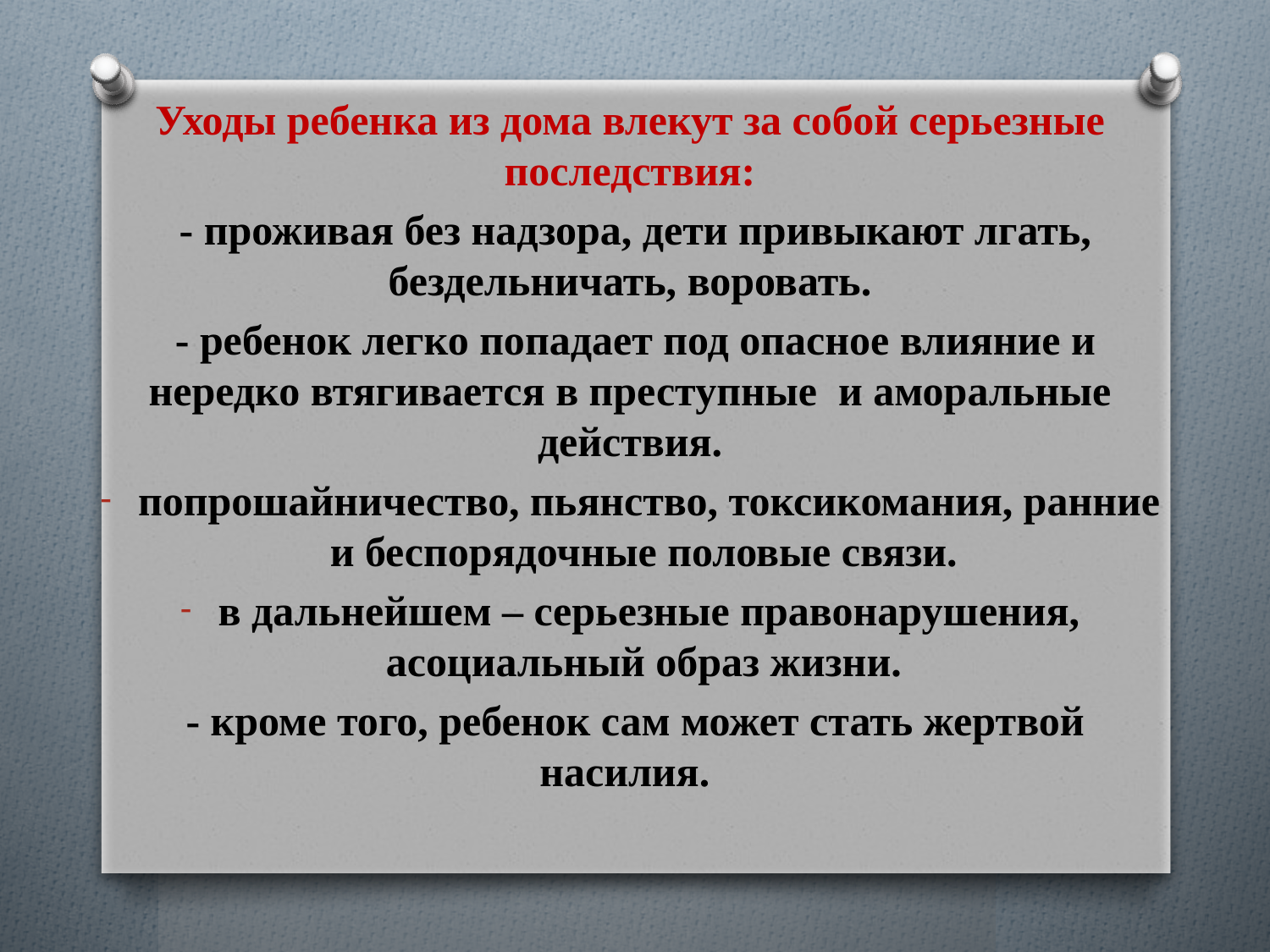

Уходы ребенка из дома влекут за собой серьезные последствия:
 - проживая без надзора, дети привыкают лгать, бездельничать, воровать.
 - ребенок легко попадает под опасное влияние и нередко втягивается в преступные  и аморальные действия.
попрошайничество, пьянство, токсикомания, ранние и беспорядочные половые связи.
в дальнейшем – серьезные правонарушения, асоциальный образ жизни.
 - кроме того, ребенок сам может стать жертвой насилия.